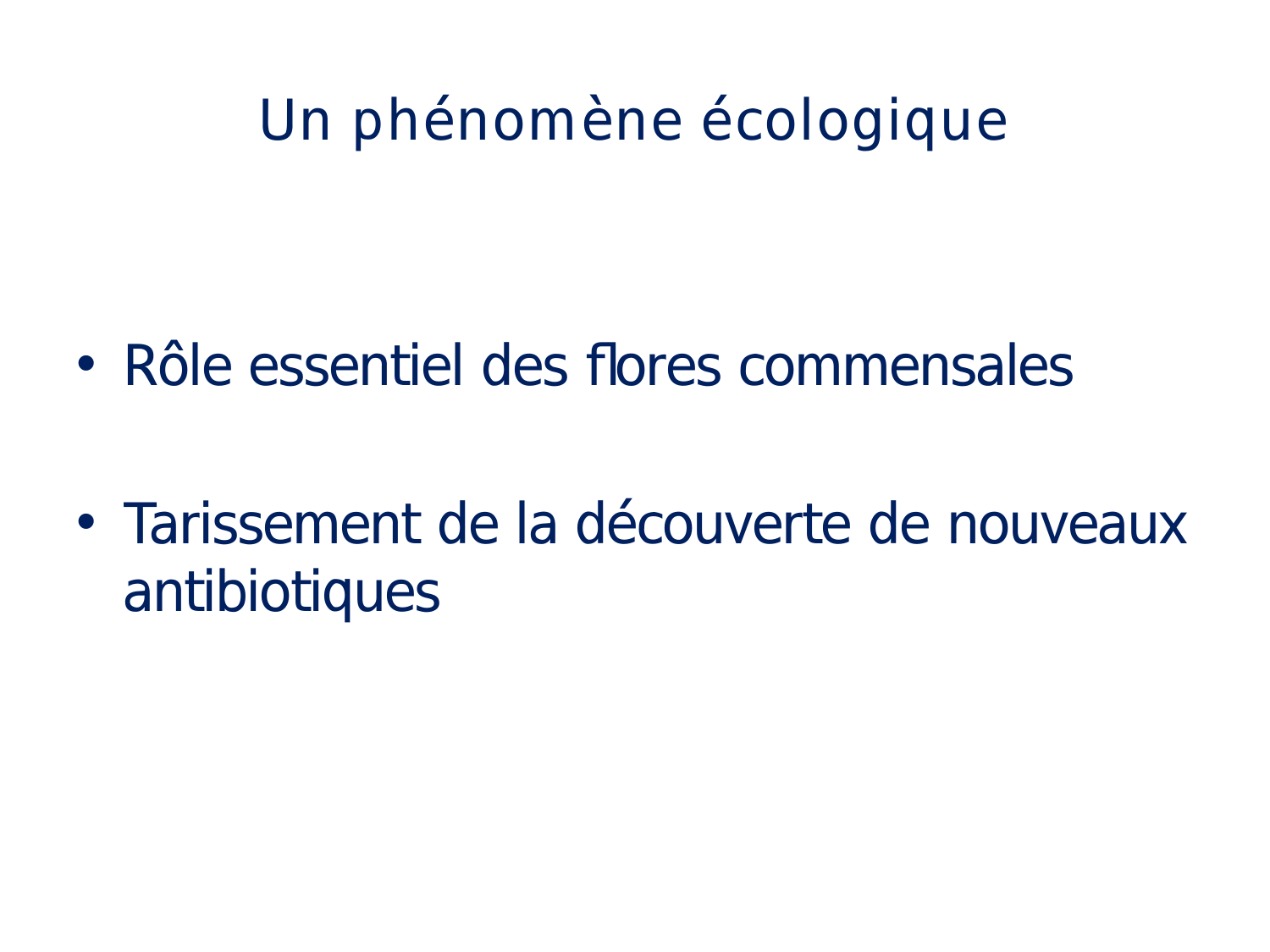

# Un phénomène écologique
Rôle essentiel des flores commensales

Tarissement de la découverte de nouveaux antibiotiques